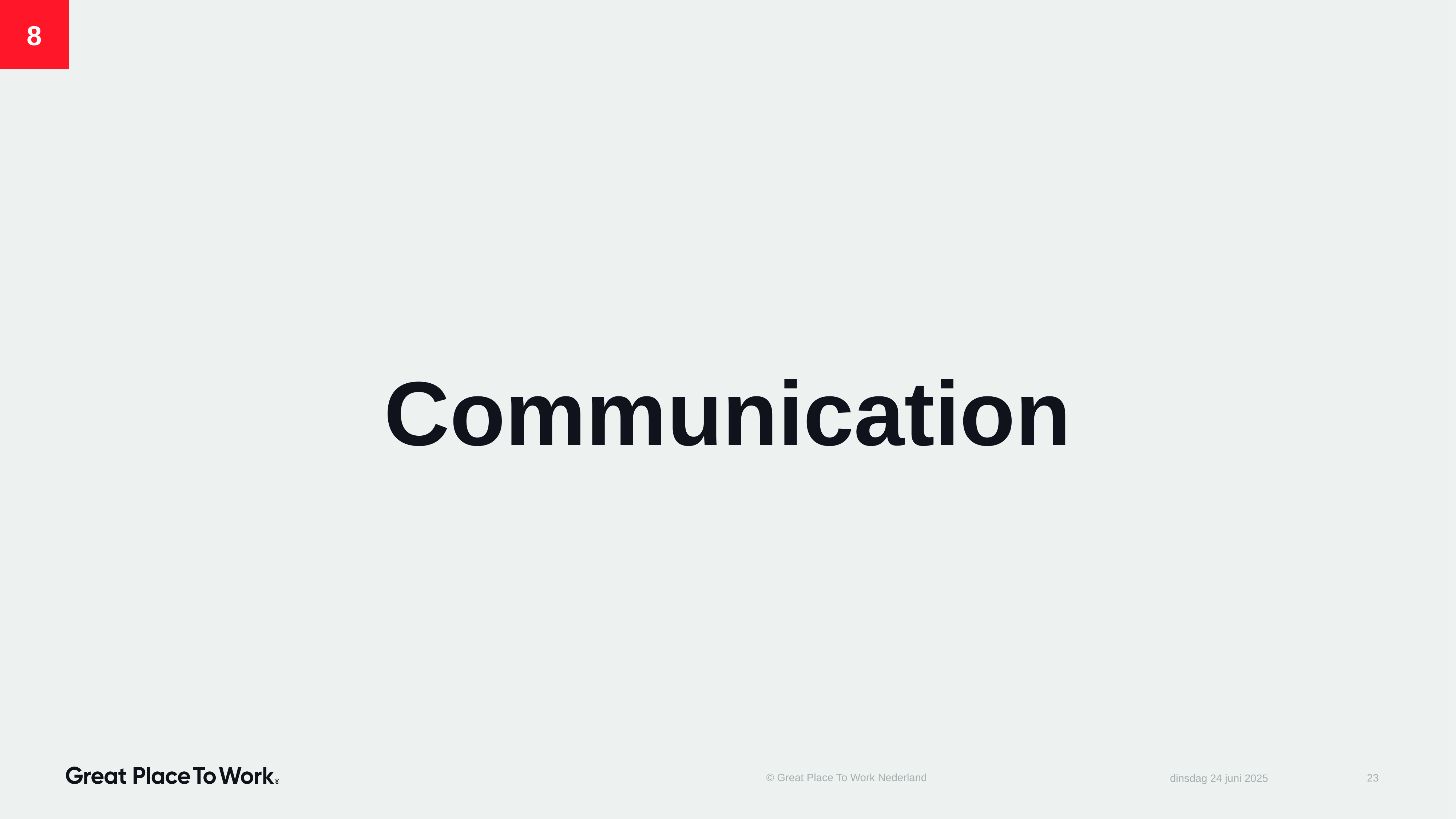

8
Communication
© Great Place To Work Nederland
23
dinsdag 24 juni 2025